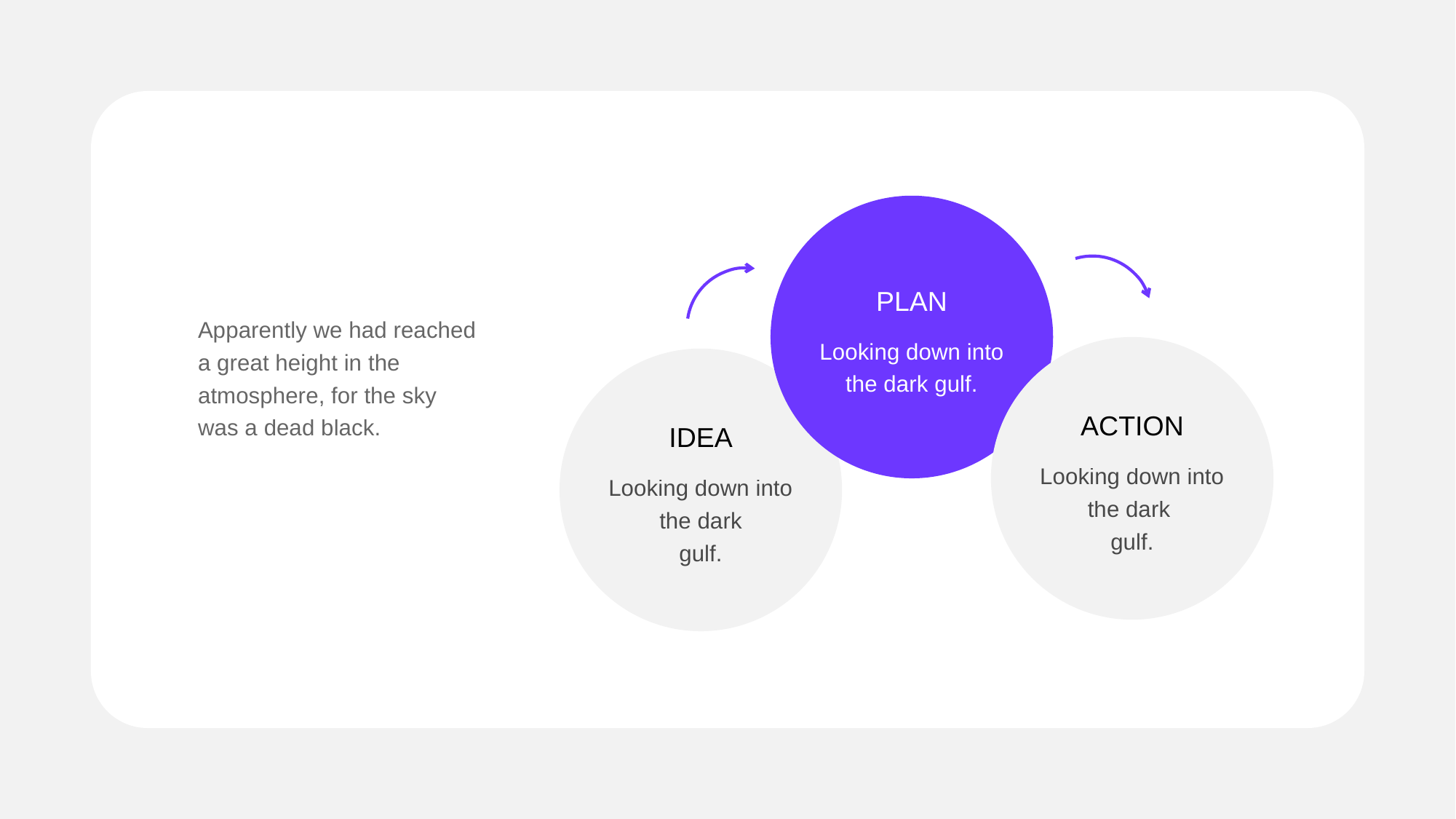

PLAN
Looking down into the dark gulf.

Apparently we had reached a great height in the atmosphere, for the sky was a dead black.
ACTION
Looking down into the dark
gulf.
IDEA
Looking down into the dark
gulf.